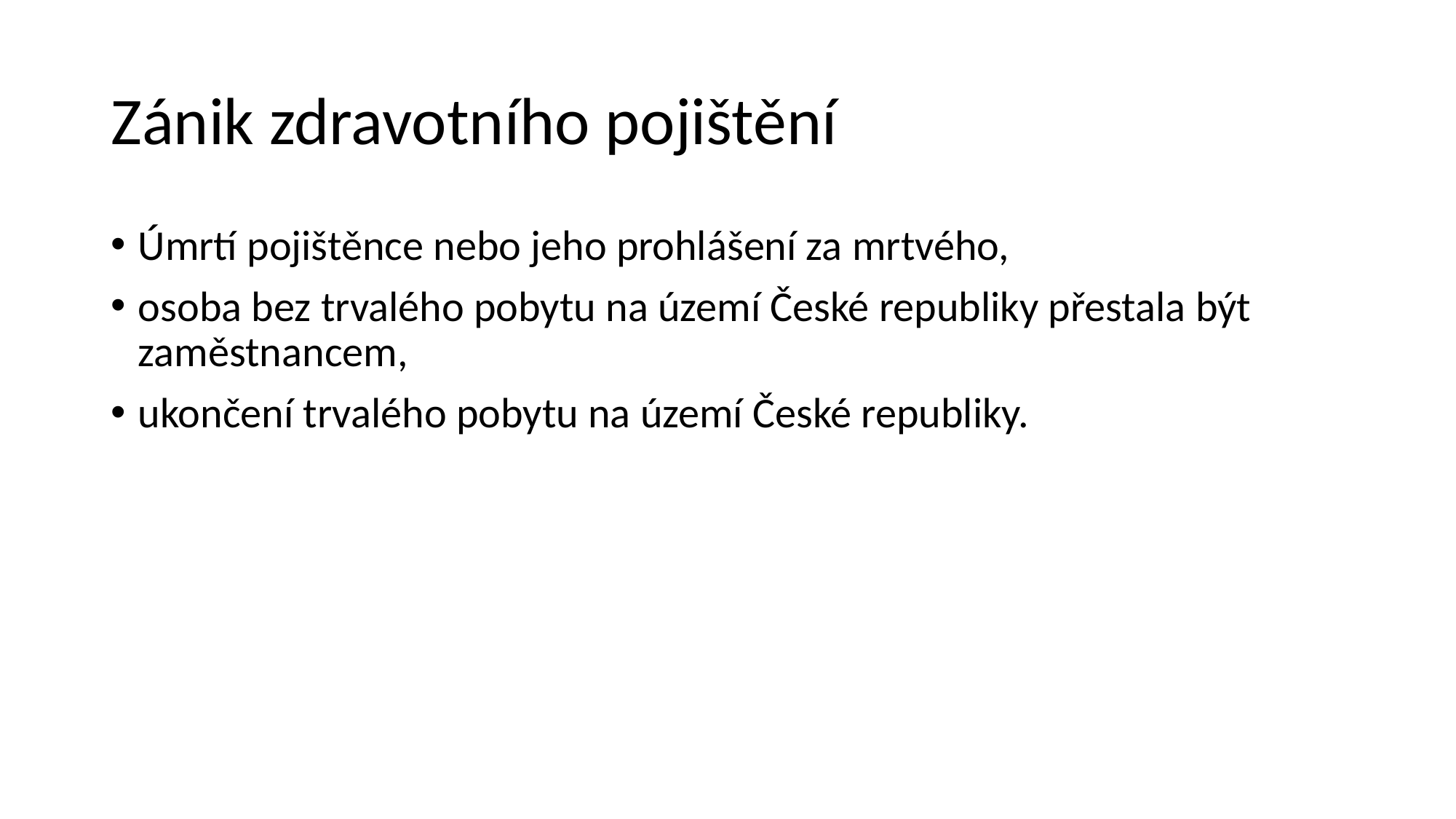

Zánik zdravotního pojištění
Úmrtí pojištěnce nebo jeho prohlášení za mrtvého,
osoba bez trvalého pobytu na území České republiky přestala být zaměstnancem,
ukončení trvalého pobytu na území České republiky.